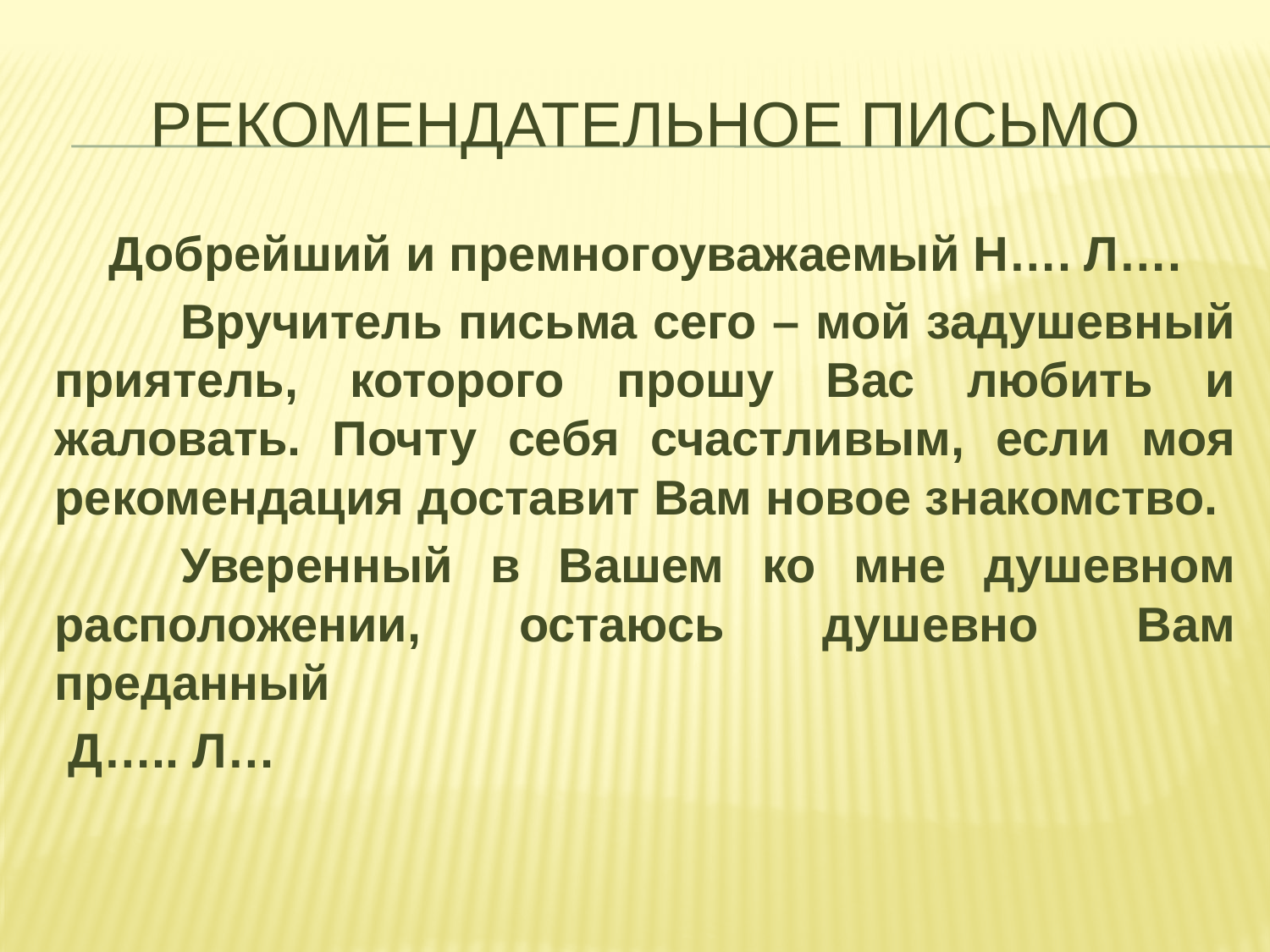

# Рекомендательное письмо
Добрейший и премногоуважаемый Н…. Л….
	Вручитель письма сего – мой задушевный приятель, которого прошу Вас любить и жаловать. Почту себя счастливым, если моя рекомендация доставит Вам новое знакомство.
	Уверенный в Вашем ко мне душевном расположении, остаюсь душевно Вам преданный
 Д….. Л…